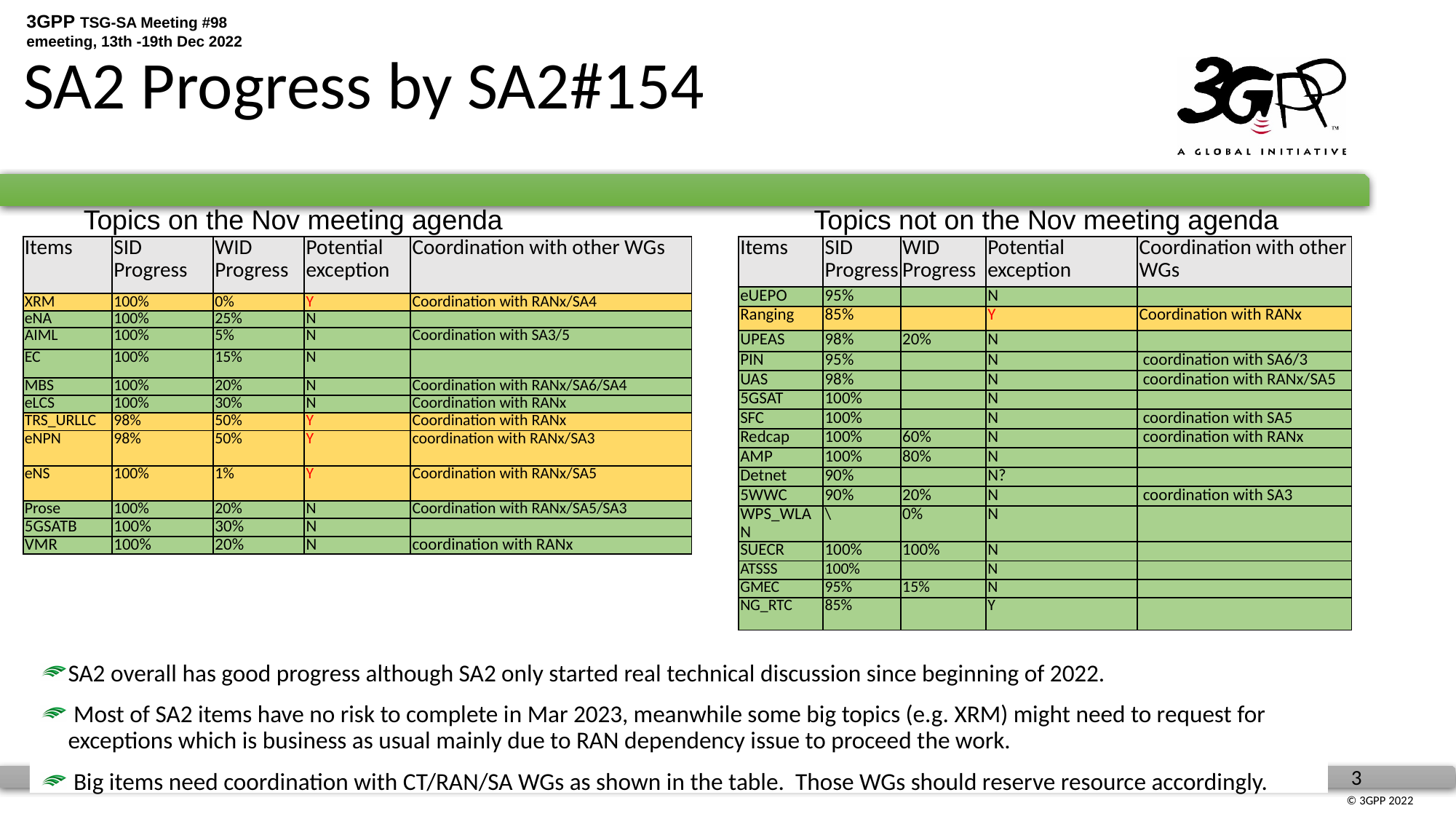

# SA2 Progress by SA2#154
Topics on the Nov meeting agenda
Topics not on the Nov meeting agenda
| Items | SID Progress | WID Progress | Potential exception | Coordination with other WGs |
| --- | --- | --- | --- | --- |
| XRM | 100% | 0% | Y | Coordination with RANx/SA4 |
| eNA | 100% | 25% | N |  |
| AIML | 100% | 5% | N | Coordination with SA3/5 |
| EC | 100% | 15% | N |  |
| MBS | 100% | 20% | N | Coordination with RANx/SA6/SA4 |
| eLCS | 100% | 30% | N | Coordination with RANx |
| TRS\_URLLC | 98% | 50% | Y | Coordination with RANx |
| eNPN | 98% | 50% | Y | coordination with RANx/SA3 |
| eNS | 100% | 1% | Y | Coordination with RANx/SA5 |
| Prose | 100% | 20% | N | Coordination with RANx/SA5/SA3 |
| 5GSATB | 100% | 30% | N |  |
| VMR | 100% | 20% | N | coordination with RANx |
| Items | SID Progress | WID Progress | Potential exception | Coordination with other WGs |
| --- | --- | --- | --- | --- |
| eUEPO | 95% |  | N |  |
| Ranging | 85% |  | Y | Coordination with RANx |
| UPEAS | 98% | 20% | N |  |
| PIN | 95% |  | N | coordination with SA6/3 |
| UAS | 98% |  | N | coordination with RANx/SA5 |
| 5GSAT | 100% |  | N |  |
| SFC | 100% |  | N | coordination with SA5 |
| Redcap | 100% | 60% | N | coordination with RANx |
| AMP | 100% | 80% | N |  |
| Detnet | 90% |  | N? |  |
| 5WWC | 90% | 20% | N | coordination with SA3 |
| WPS\_WLAN | \ | 0% | N |  |
| SUECR | 100% | 100% | N |  |
| ATSSS | 100% |  | N |  |
| GMEC | 95% | 15% | N |  |
| NG\_RTC | 85% |  | Y |  |
SA2 overall has good progress although SA2 only started real technical discussion since beginning of 2022.
 Most of SA2 items have no risk to complete in Mar 2023, meanwhile some big topics (e.g. XRM) might need to request for exceptions which is business as usual mainly due to RAN dependency issue to proceed the work.
 Big items need coordination with CT/RAN/SA WGs as shown in the table.  Those WGs should reserve resource accordingly.